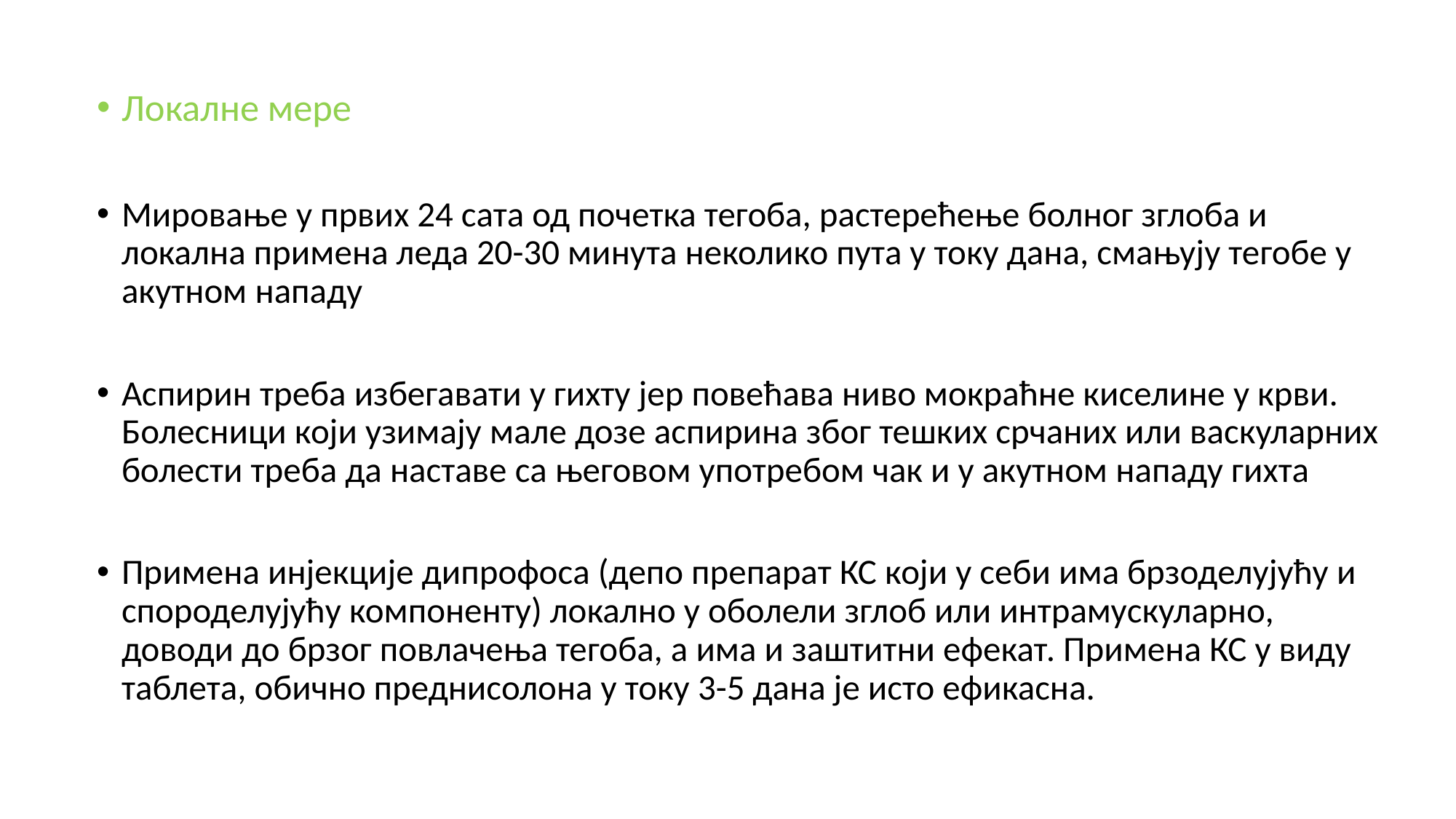

Локалне мере

Мировање у првих 24 сата од почетка тегоба, растерећење болног зглоба и локална примена леда 20-30 минута неколико пута у току дана, смањују тегобе у акутном нападу

Аспирин треба избегавати у гихту јер повећава ниво мокраћне киселине у крви. Болесници који узимају мале дозе аспирина због тешких срчаних или васкуларних болести треба да наставе са његовом употребом чак и у акутном нападу гихта

Примена инјекције дипрофоса (депо препарат КС који у себи има брзоделујућу и спороделујућу компоненту) локално у оболели зглоб или интрамускуларно, доводи до брзог повлачења тегоба, а има и заштитни ефекат. Примена КС у виду таблета, обично преднисолона у току 3-5 дана је исто ефикасна.